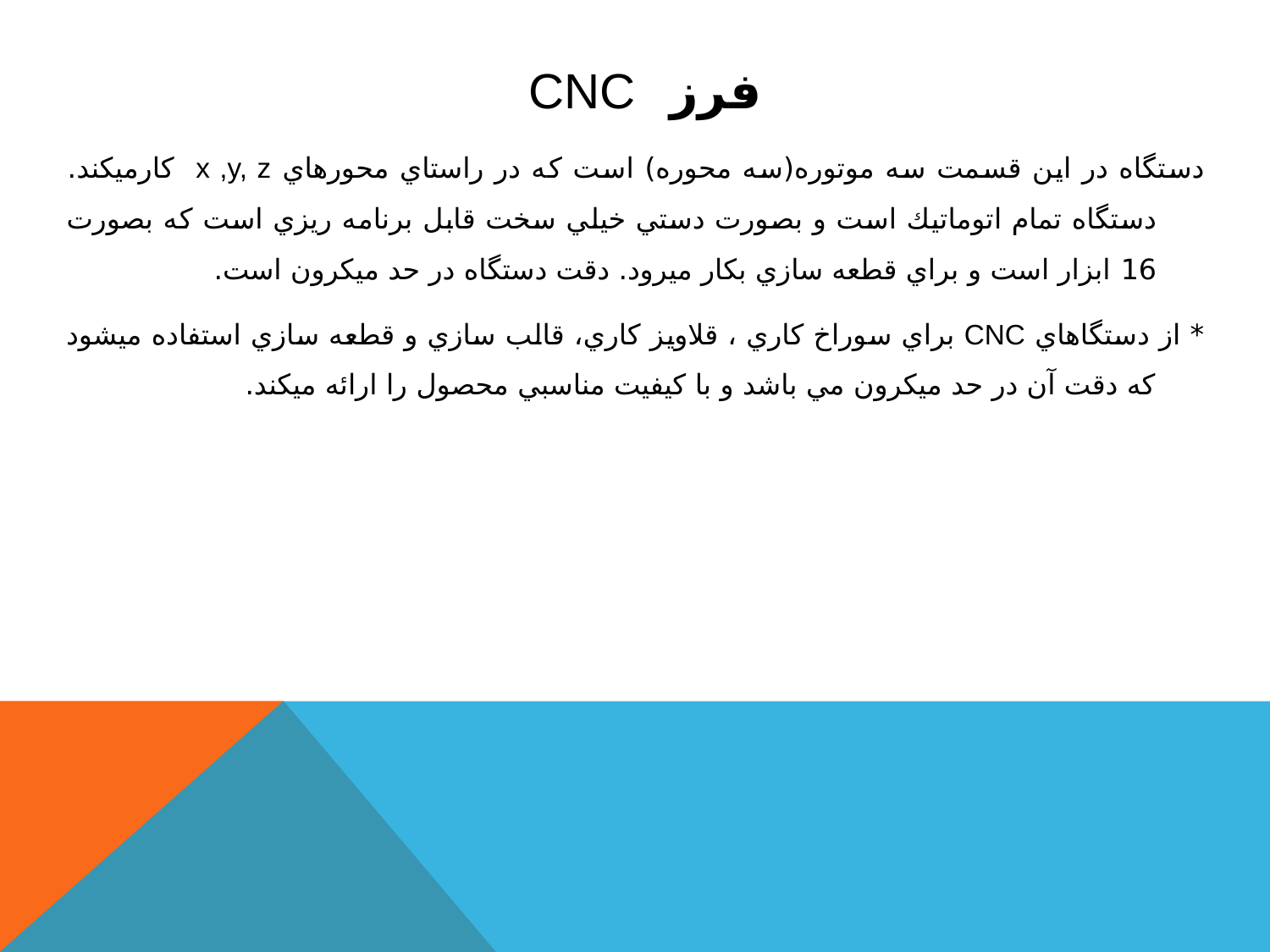

# فرز  CNC
دستگاه در اين قسمت سه موتوره(سه محوره) است كه در راستاي محورهاي x ,y, z  كارميكند. دستگاه تمام اتوماتيك است و بصورت دستي خيلي سخت قابل برنامه ريزي است كه بصورت 16 ابزار است و براي قطعه سازي بكار ميرود. دقت دستگاه در حد ميكرون است.
* از دستگاهاي CNC براي سوراخ كاري ، قلاويز كاري، قالب سازي و قطعه سازي استفاده ميشود كه دقت آن در حد ميكرون مي باشد و با كيفيت مناسبي محصول را ارائه ميكند.